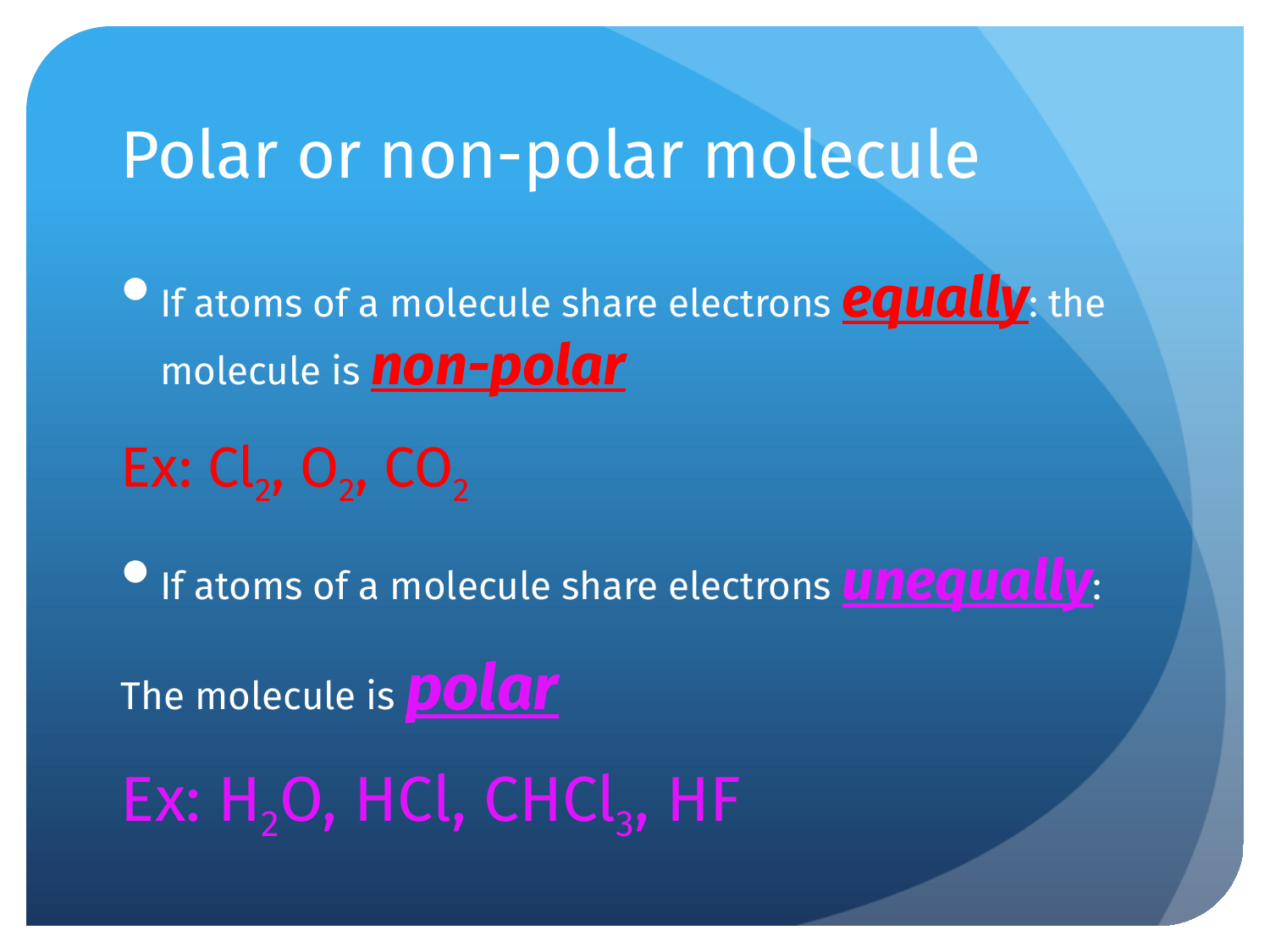

# Polar or non-polar molecule
If atoms of a molecule share electrons equally: the molecule is non-polar
Ex: Cl2, O2, CO2
If atoms of a molecule share electrons unequally:
The molecule is polar
Ex: H2O, HCl, CHCl3, HF